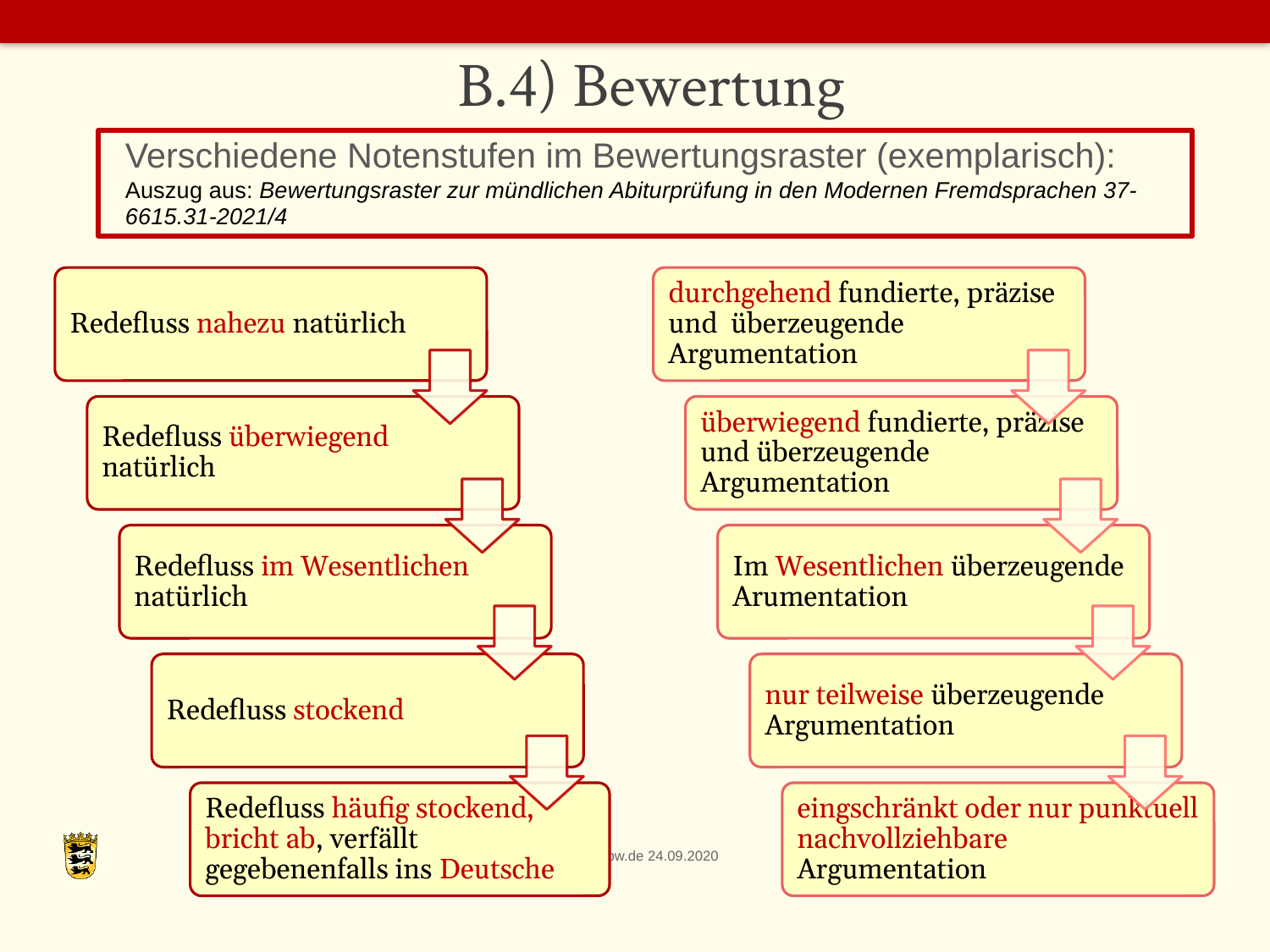

B.4) Bewertung
Verschiedene Notenstufen im Bewertungsraster (exemplarisch):
Auszug aus: Bewertungsraster zur mündlichen Abiturprüfung in den Modernen Fremdsprachen 37-6615.31-2021/4

durchgehend fundierte, präzise und  überzeugende Argumentation
überwiegend fundierte, präzise und überzeugende Argumentation
Im Wesentlichen überzeugende Arumentation
nur teilweise überzeugende Argumentation
eingschränkt oder nur punktuell nachvollziehbare Argumentation

Redefluss nahezu natürlich
Redefluss überwiegend natürlich
Redefluss im Wesentlichen natürlich
Redefluss stockend
Redefluss häufig stockend, bricht ab, verfällt gegebenenfalls ins Deutsche